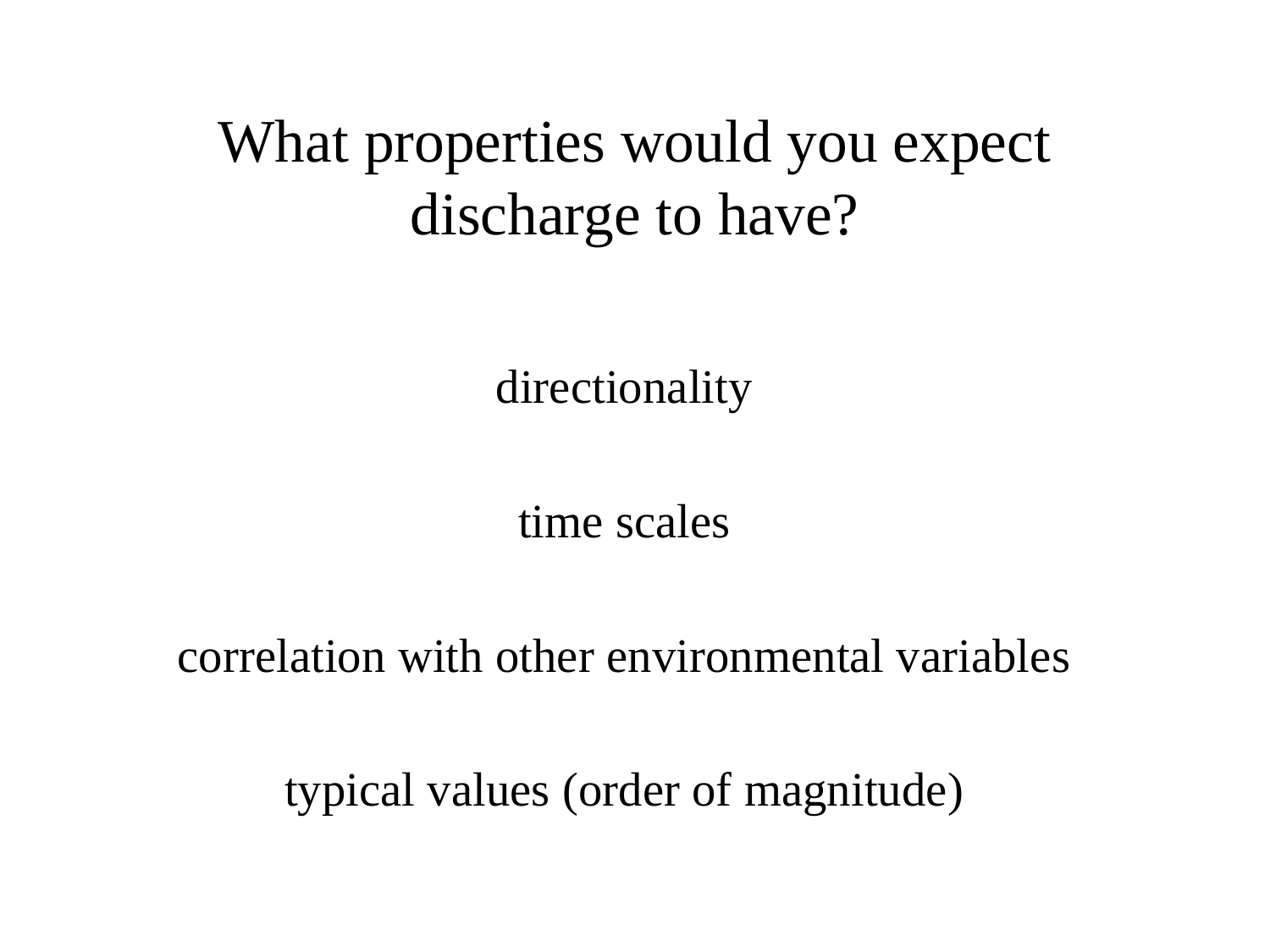

# What properties would you expect discharge to have?
directionality

time scales

correlation with other environmental variables

typical values (order of magnitude)